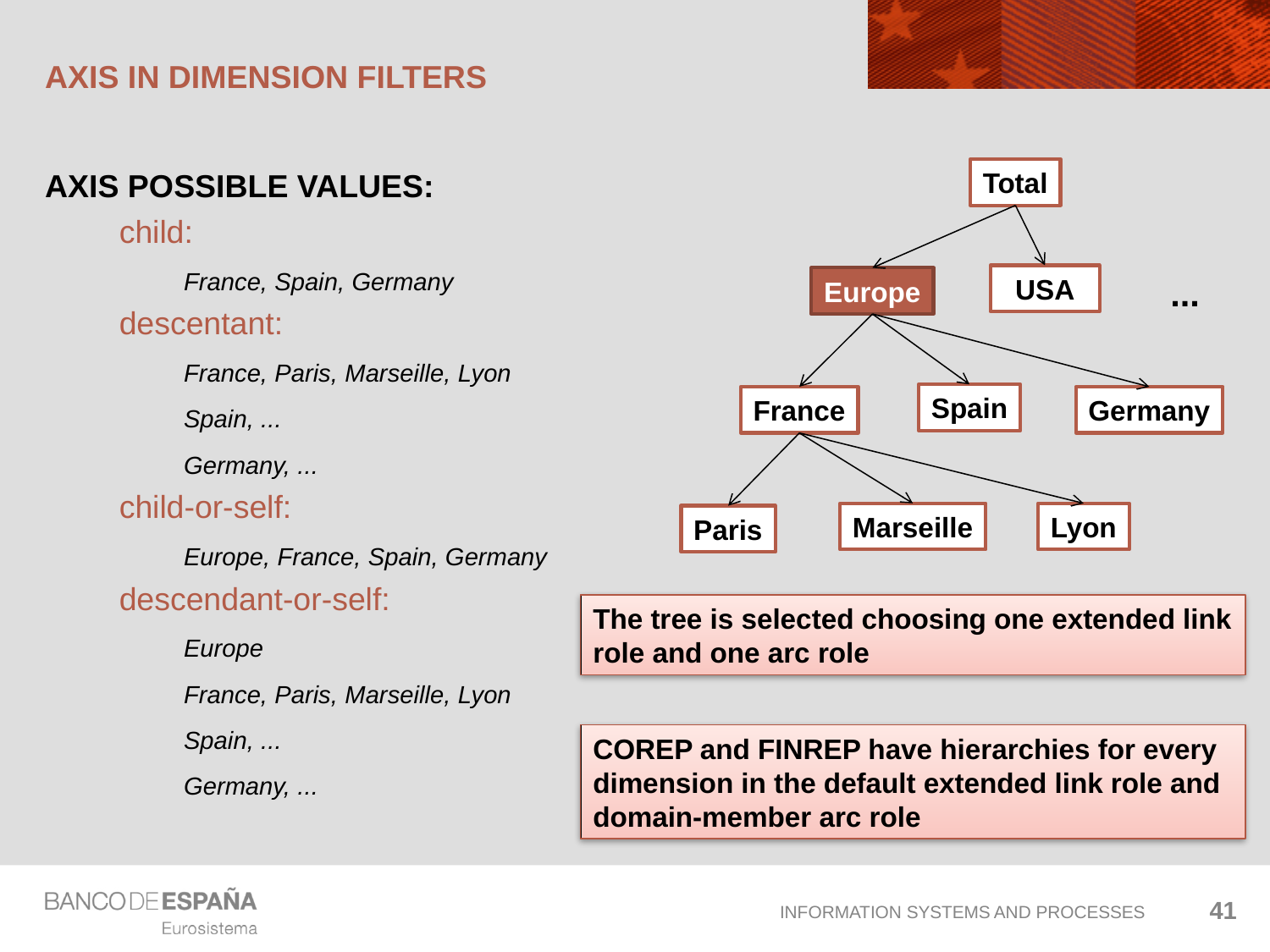

# AXIS IN Dimension filters
AXIS POSSIBLE VALUES:
child:
France, Spain, Germany
descentant:
France, Paris, Marseille, Lyon
Spain, ...
Germany, ...
child-or-self:
Europe, France, Spain, Germany
descendant-or-self:
Europe
France, Paris, Marseille, Lyon
Spain, ...
Germany, ...

Total
USA
...
Europe
Spain
France
Germany
Marseille
Lyon
Paris
The tree is selected choosing one extended link role and one arc role
COREP and FINREP have hierarchies for every dimension in the default extended link role and domain-member arc role
41